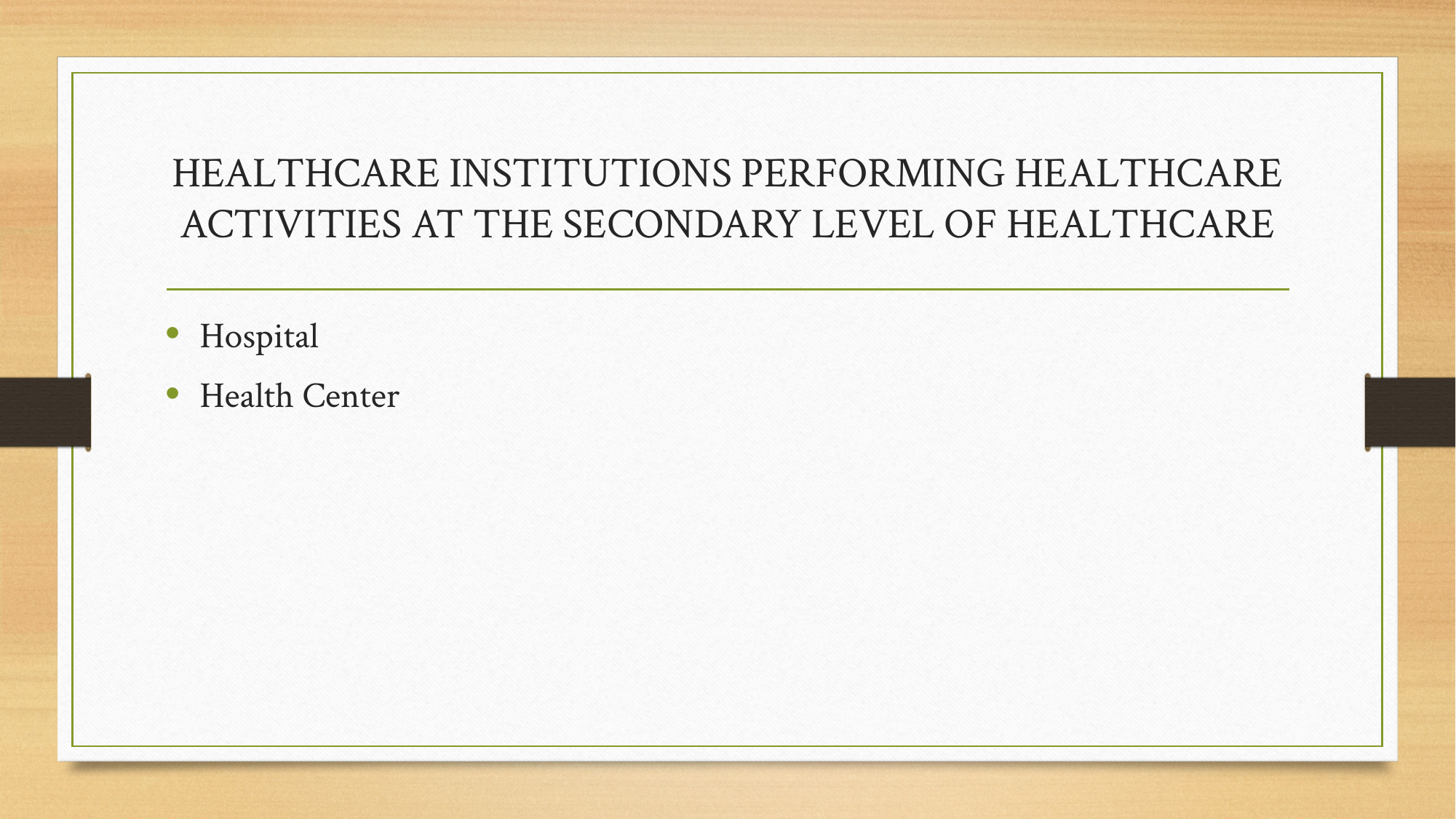

# HEALTHCARE INSTITUTIONS PERFORMING HEALTHCARE ACTIVITIES AT THE SECONDARY LEVEL OF HEALTHCARE
Hospital
Health Center